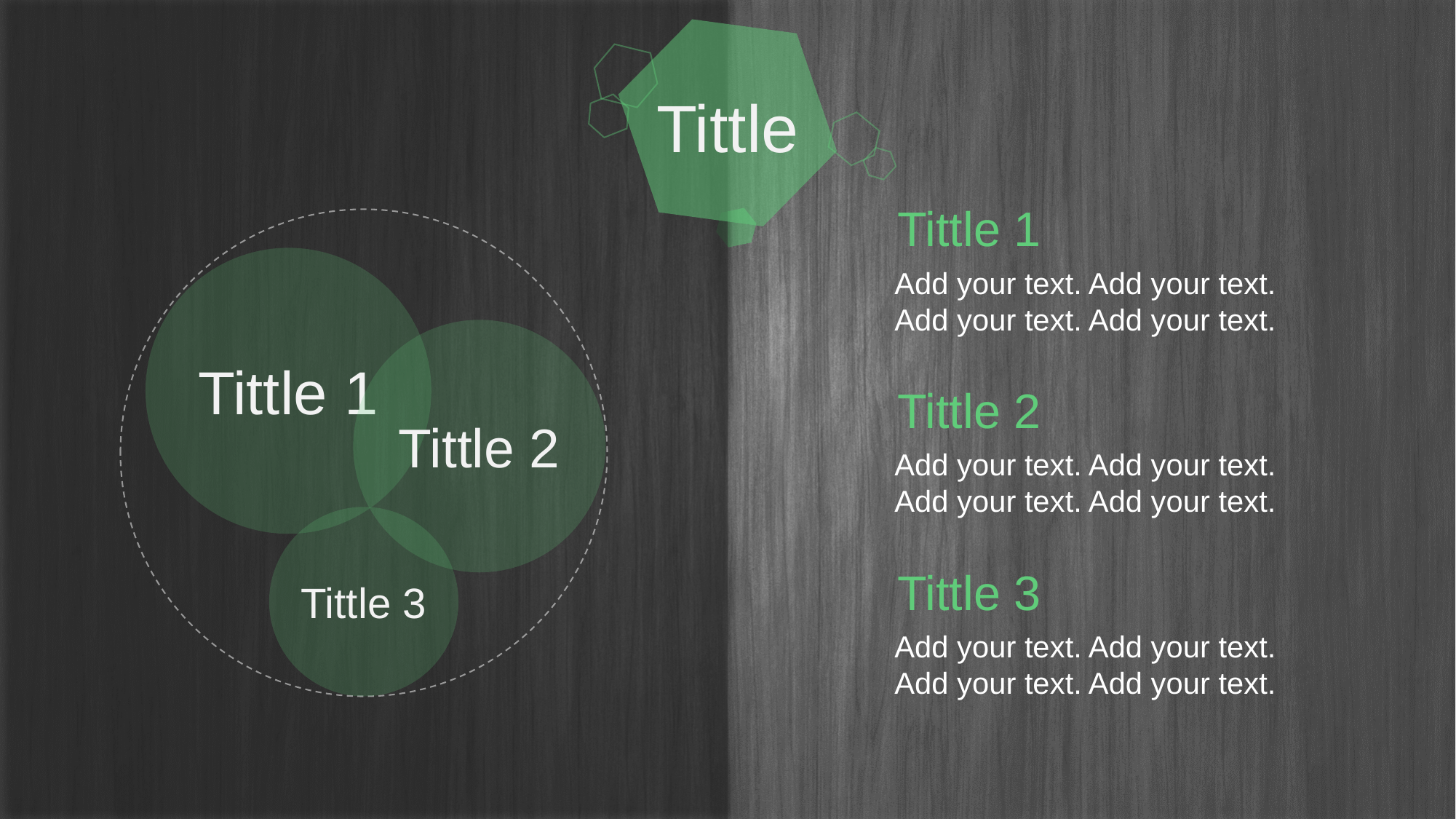

Tittle

Tittle 1

Tittle 1
Add your text. Add your text.
Add your text. Add your text.

Tittle 2
Tittle 2
Add your text. Add your text.
Add your text. Add your text.

Tittle 3
Tittle 3
Add your text. Add your text.
Add your text. Add your text.